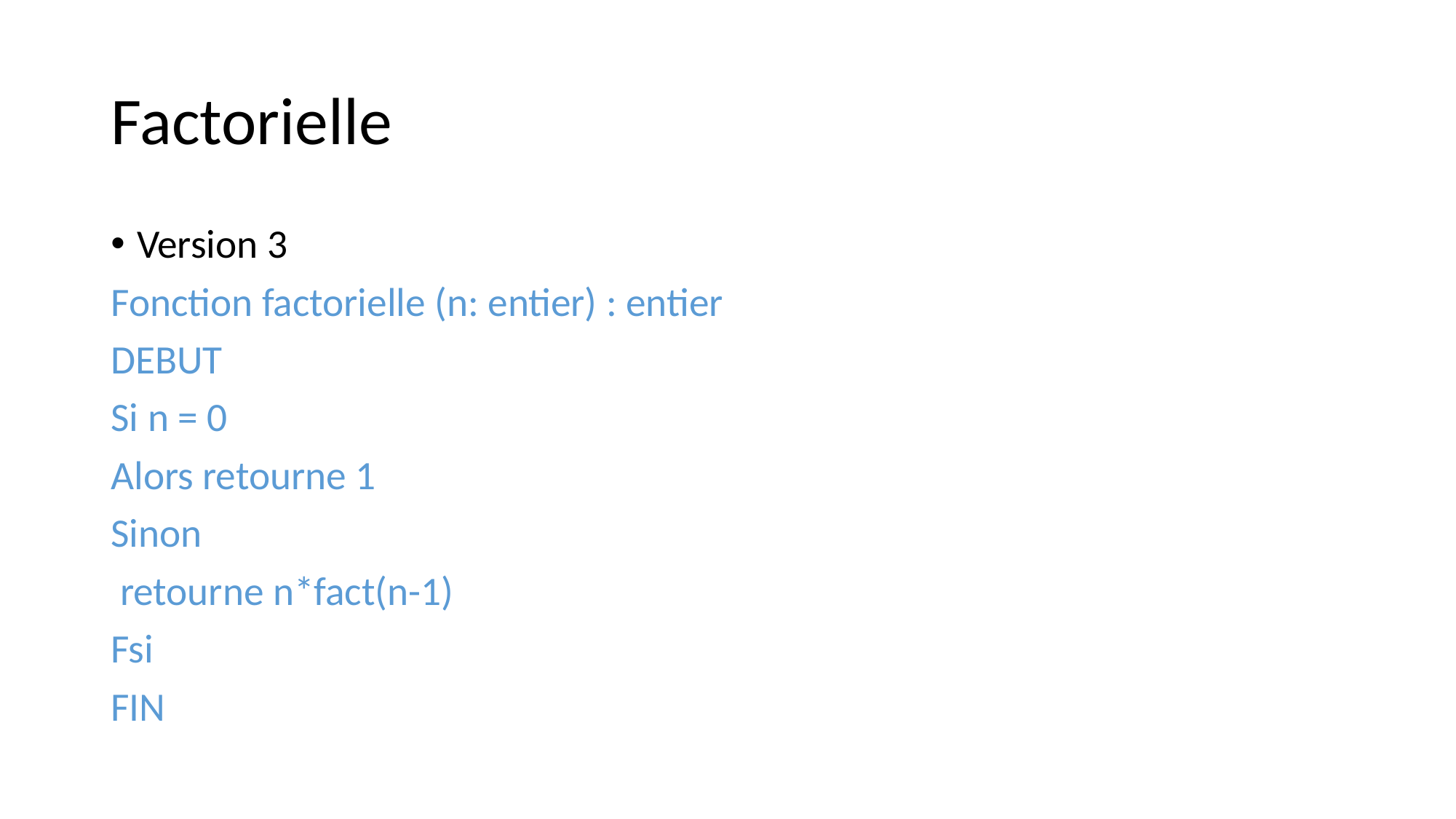

# Factorielle
Version 3
Fonction factorielle (n: entier) : entier
DEBUT
Si n = 0
Alors retourne 1
Sinon
 retourne n*fact(n-1)
Fsi
FIN